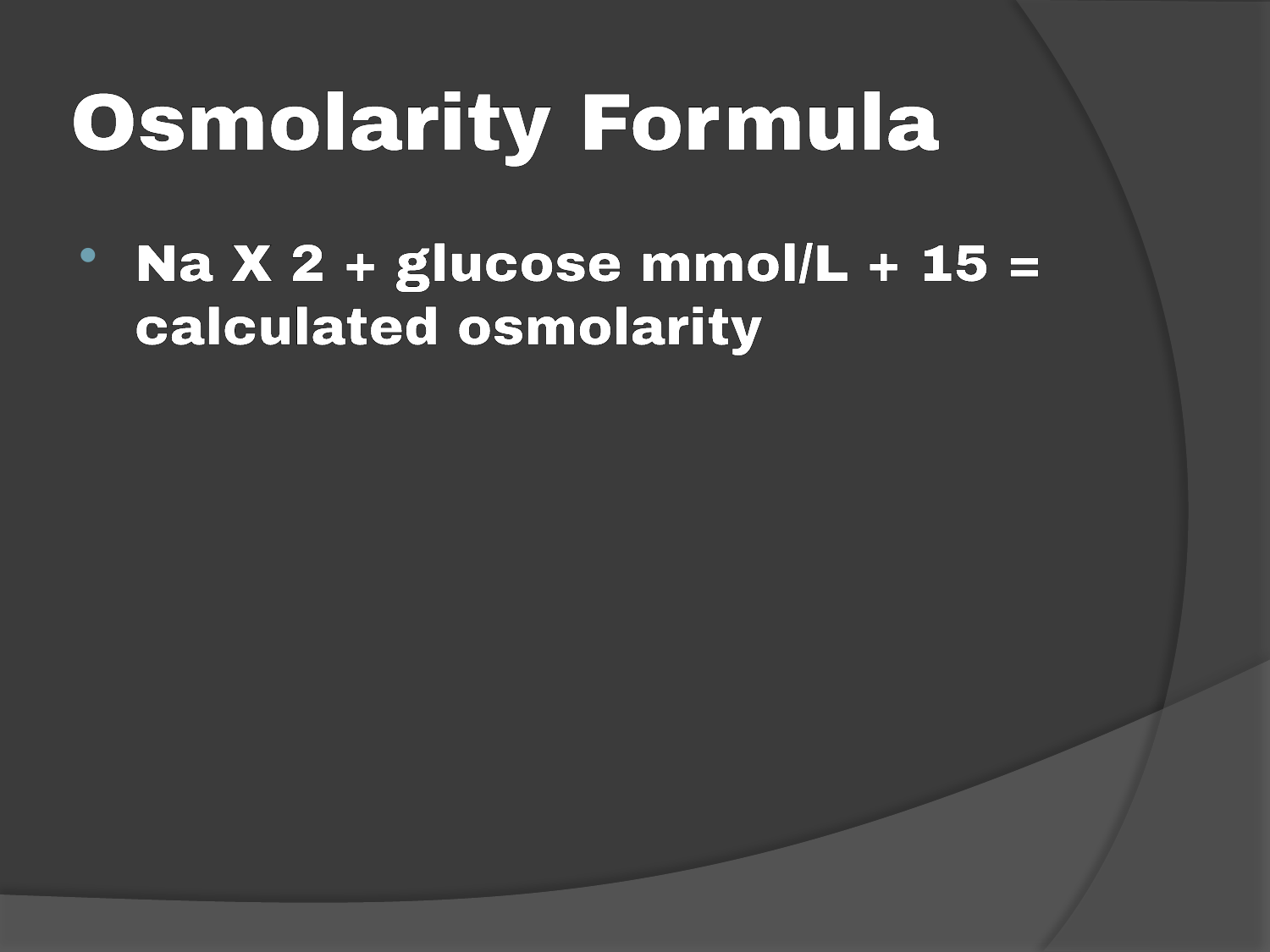

# Osmolarity Formula
Na X 2 + glucose mmol/L + 15 = calculated osmolarity